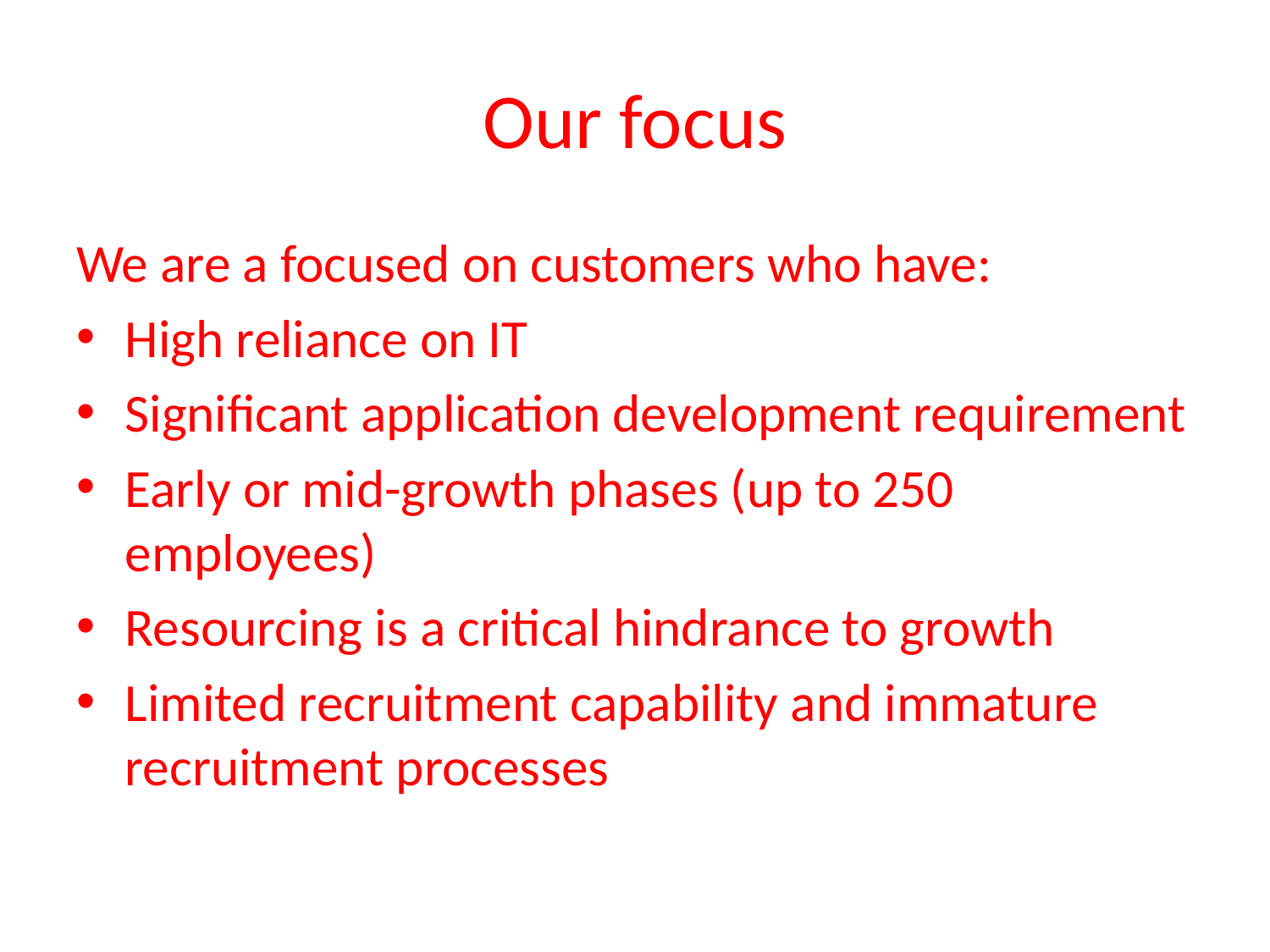

# Our focus
We are a focused on customers who have:
High reliance on IT
Significant application development requirement
Early or mid-growth phases (up to 250 employees)
Resourcing is a critical hindrance to growth
Limited recruitment capability and immature recruitment processes